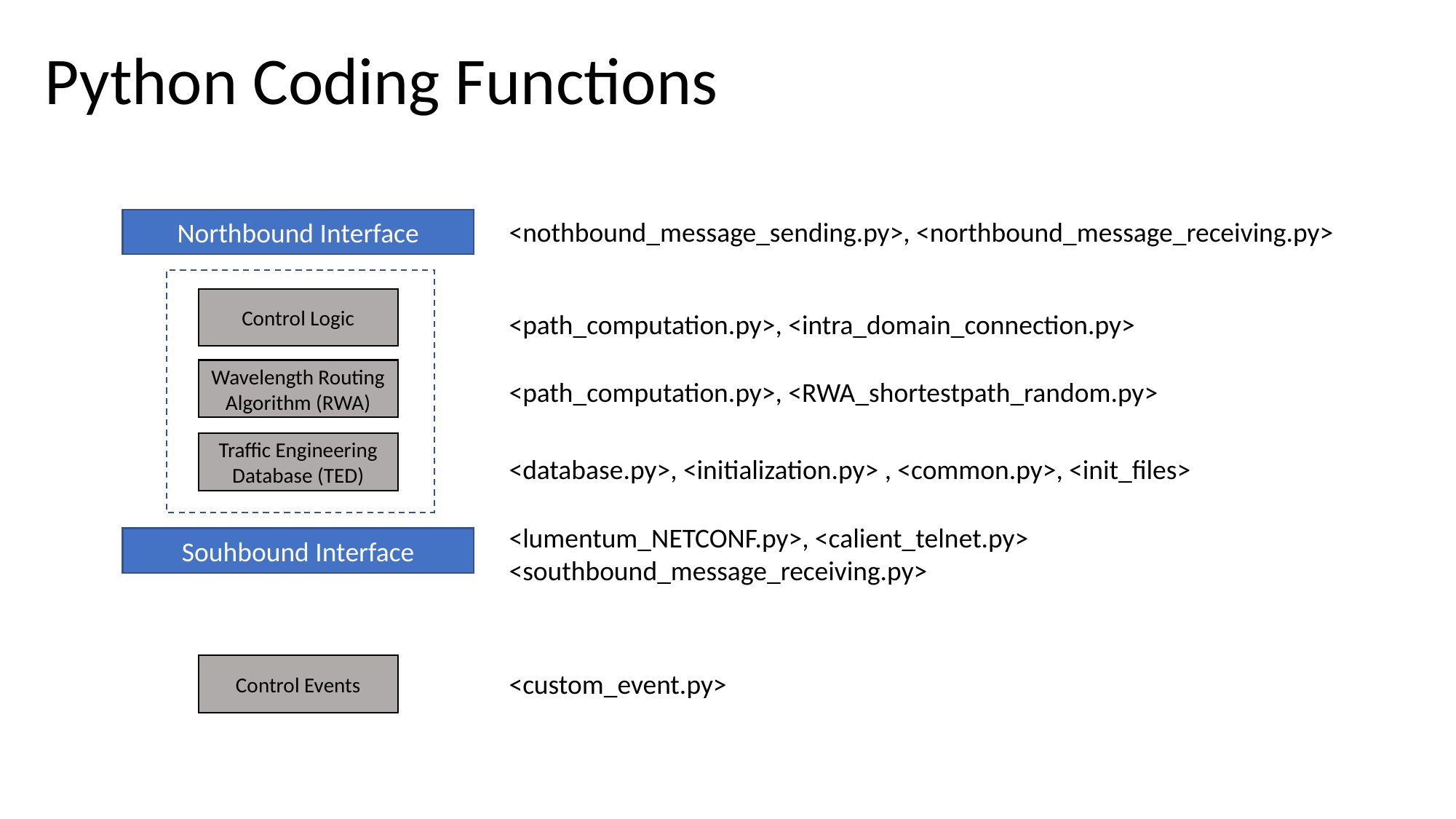

# Python Coding Functions
Northbound Interface
<nothbound_message_sending.py>, <northbound_message_receiving.py>

Control Logic
<path_computation.py>, <intra_domain_connection.py>
Wavelength Routing Algorithm (RWA)
<path_computation.py>, <RWA_shortestpath_random.py>
Traffic Engineering Database (TED)
<database.py>, <initialization.py> , <common.py>, <init_files>
<lumentum_NETCONF.py>, <calient_telnet.py>
<southbound_message_receiving.py>
Souhbound Interface
Control Events
<custom_event.py>